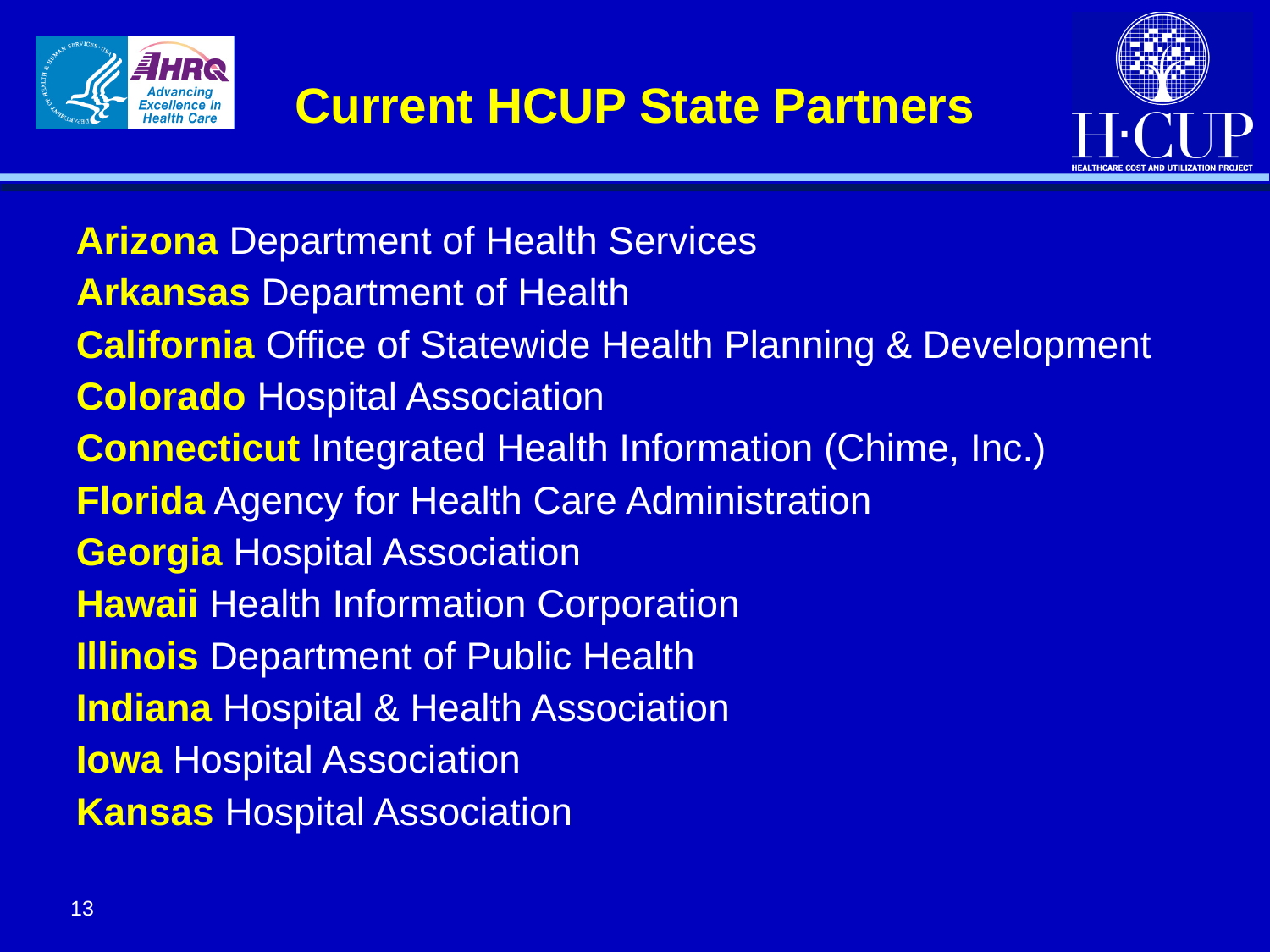

# Current HCUP State Partners
Arizona Department of Health Services
Arkansas Department of Health
California Office of Statewide Health Planning & Development
Colorado Hospital Association
Connecticut Integrated Health Information (Chime, Inc.)
Florida Agency for Health Care Administration
Georgia Hospital Association
Hawaii Health Information Corporation
Illinois Department of Public Health
Indiana Hospital & Health Association
Iowa Hospital Association
Kansas Hospital Association
13